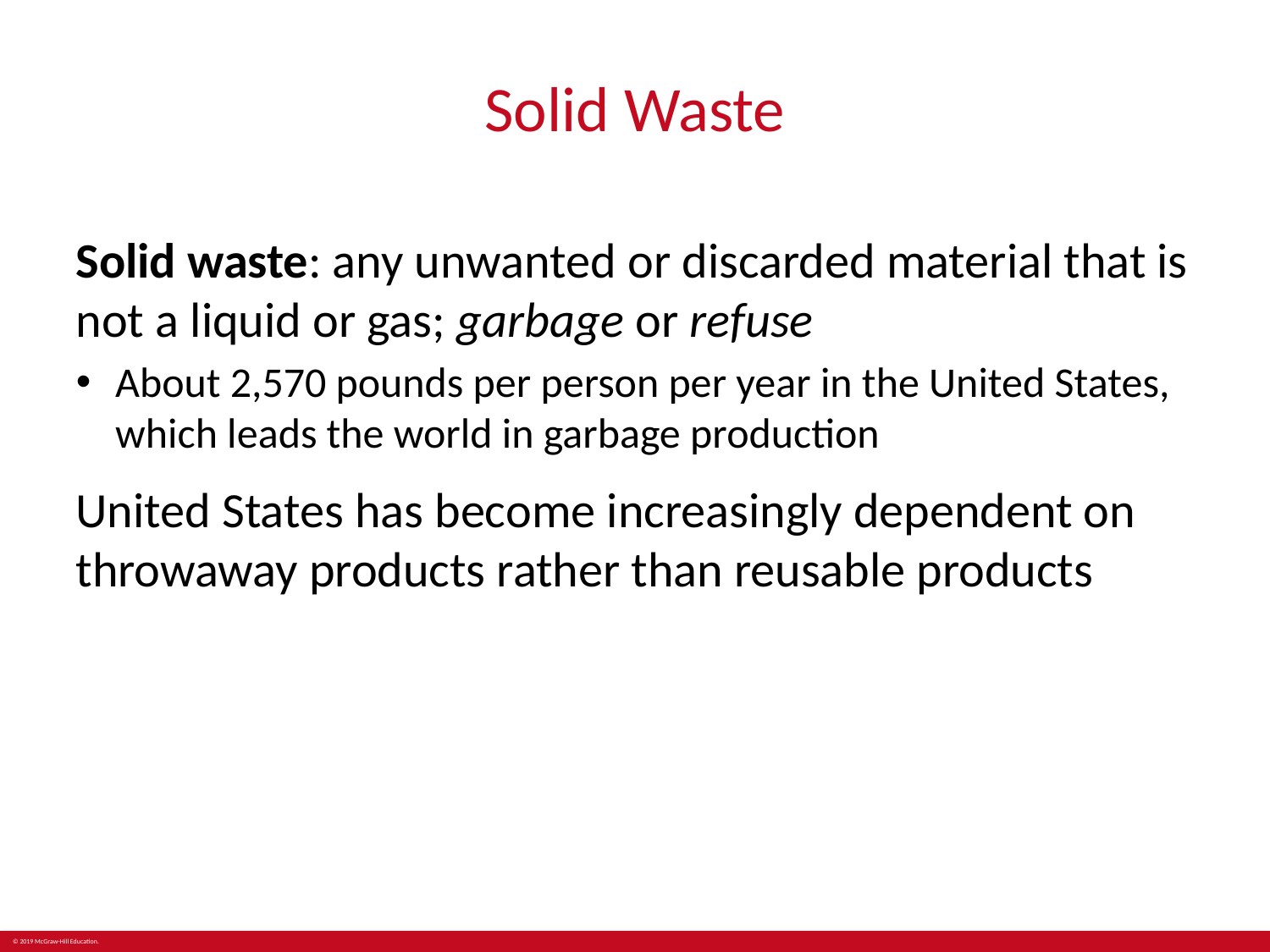

# Solid Waste
Solid waste: any unwanted or discarded material that is not a liquid or gas; garbage or refuse
About 2,570 pounds per person per year in the United States, which leads the world in garbage production
United States has become increasingly dependent on throwaway products rather than reusable products